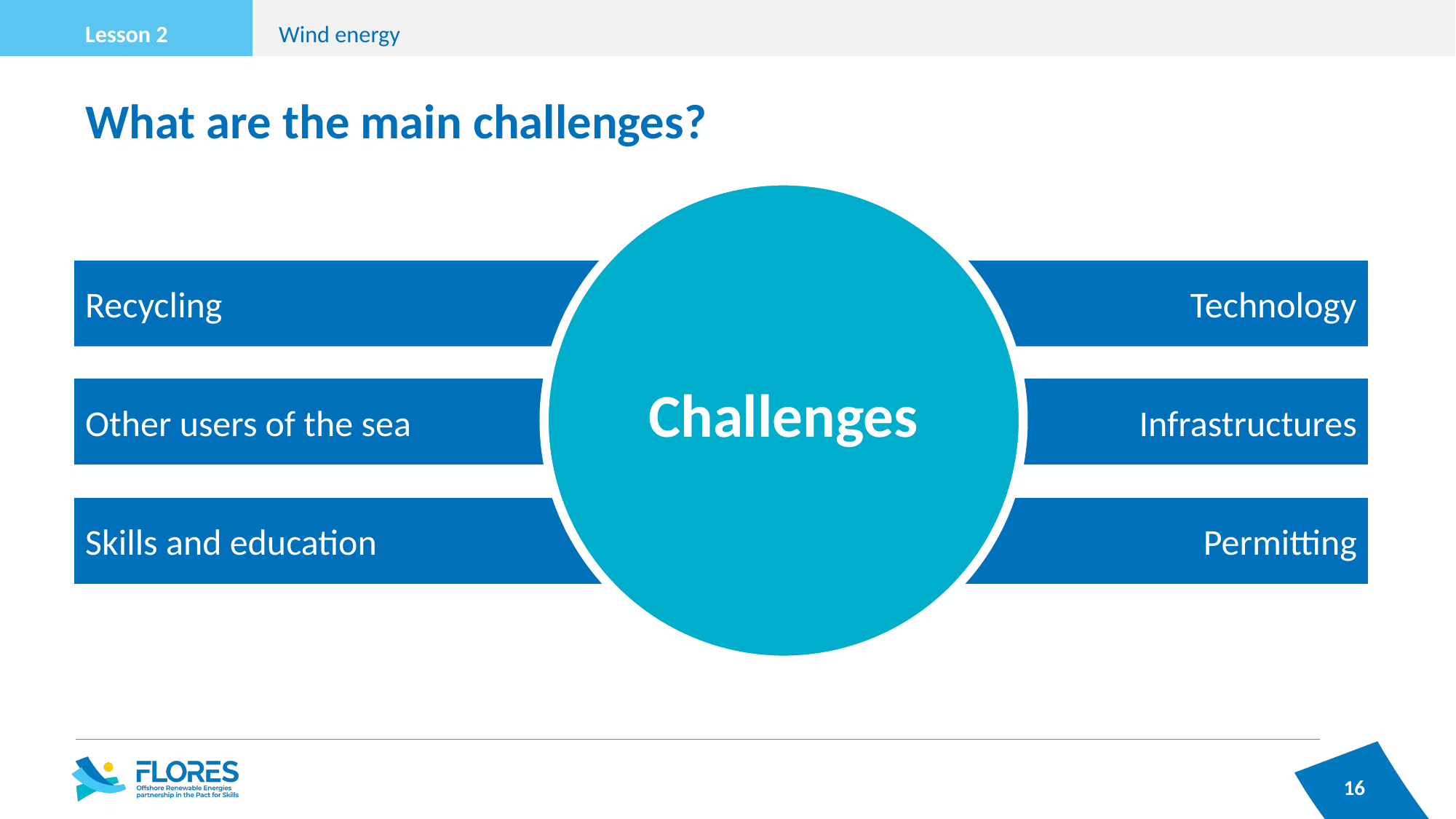

Lesson 2
Wind energy
# What are the main challenges?

Challenges
Recycling
Technology
Other users of the sea
Infrastructures
Skills and education
Permitting
16